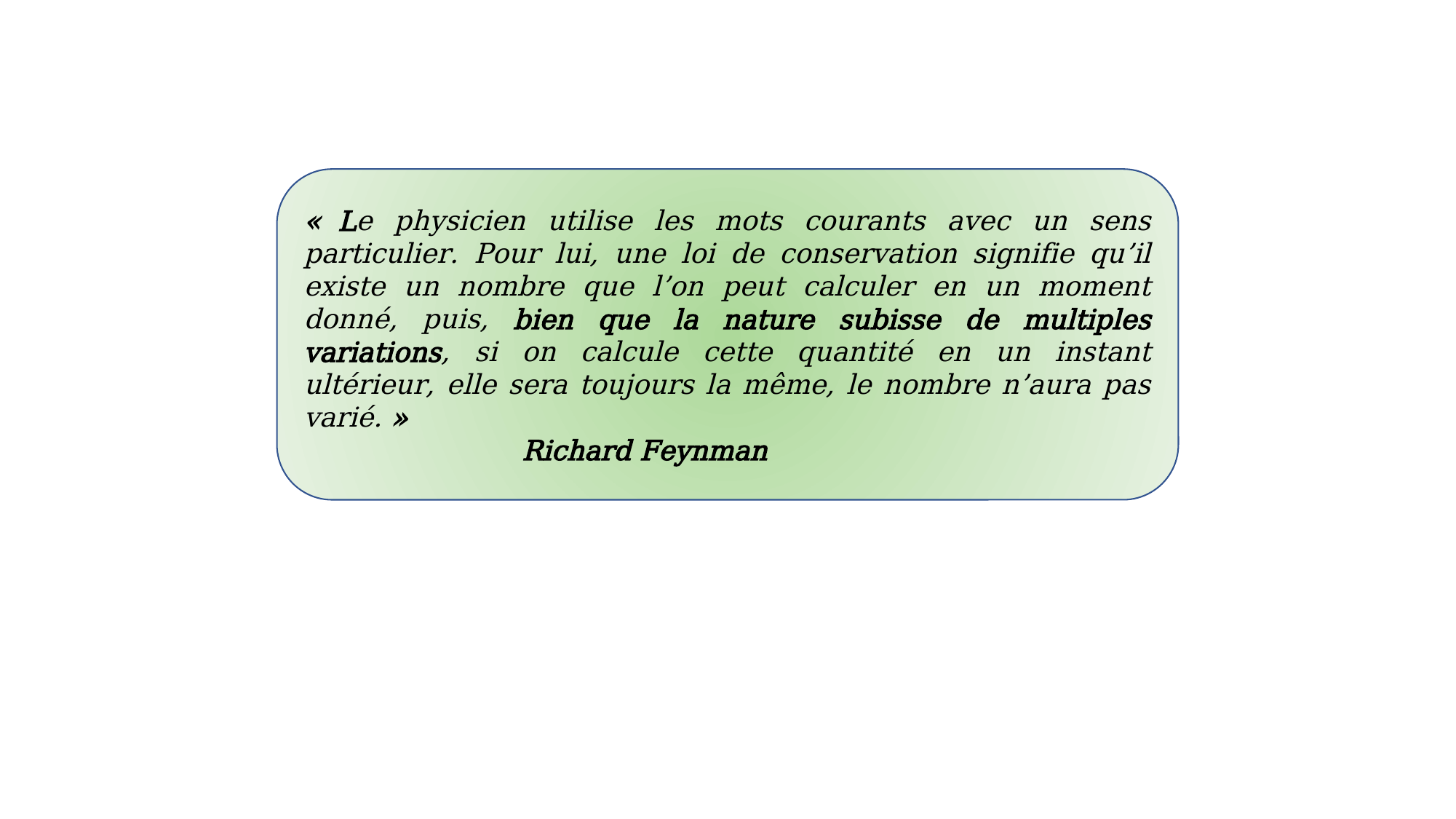

«  Le physicien utilise les mots courants avec un sens particulier. Pour lui, une loi de conservation signifie qu’il existe un nombre que l’on peut calculer en un moment donné, puis, bien que la nature subisse de multiples variations, si on calcule cette quantité en un instant ultérieur, elle sera toujours la même, le nombre n’aura pas varié. »									Richard Feynman